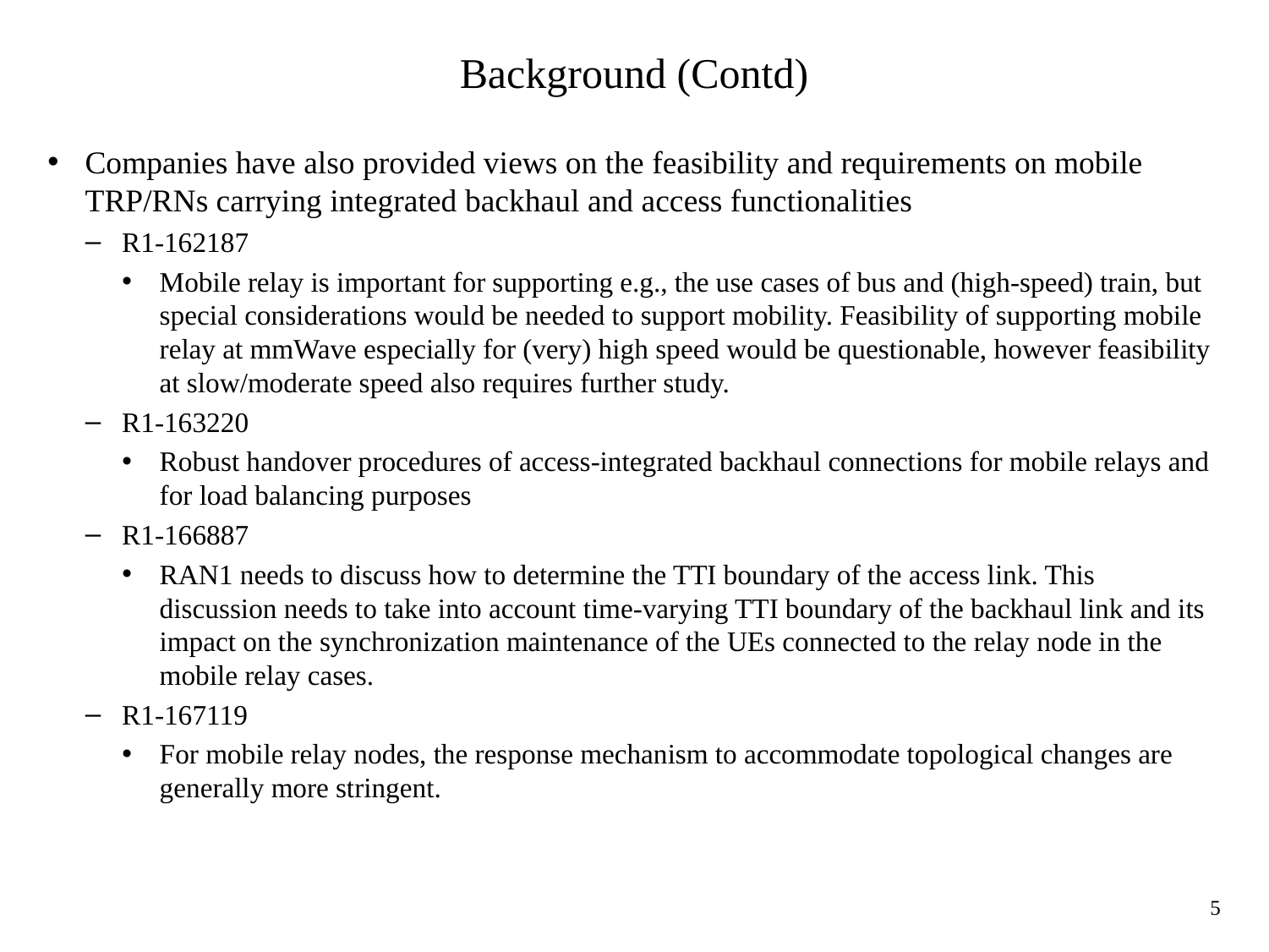

# Background (Contd)
Companies have also provided views on the feasibility and requirements on mobile TRP/RNs carrying integrated backhaul and access functionalities
R1-162187
Mobile relay is important for supporting e.g., the use cases of bus and (high-speed) train, but special considerations would be needed to support mobility. Feasibility of supporting mobile relay at mmWave especially for (very) high speed would be questionable, however feasibility at slow/moderate speed also requires further study.
R1-163220
Robust handover procedures of access-integrated backhaul connections for mobile relays and for load balancing purposes
R1-166887
RAN1 needs to discuss how to determine the TTI boundary of the access link. This discussion needs to take into account time-varying TTI boundary of the backhaul link and its impact on the synchronization maintenance of the UEs connected to the relay node in the mobile relay cases.
R1-167119
For mobile relay nodes, the response mechanism to accommodate topological changes are generally more stringent.
5